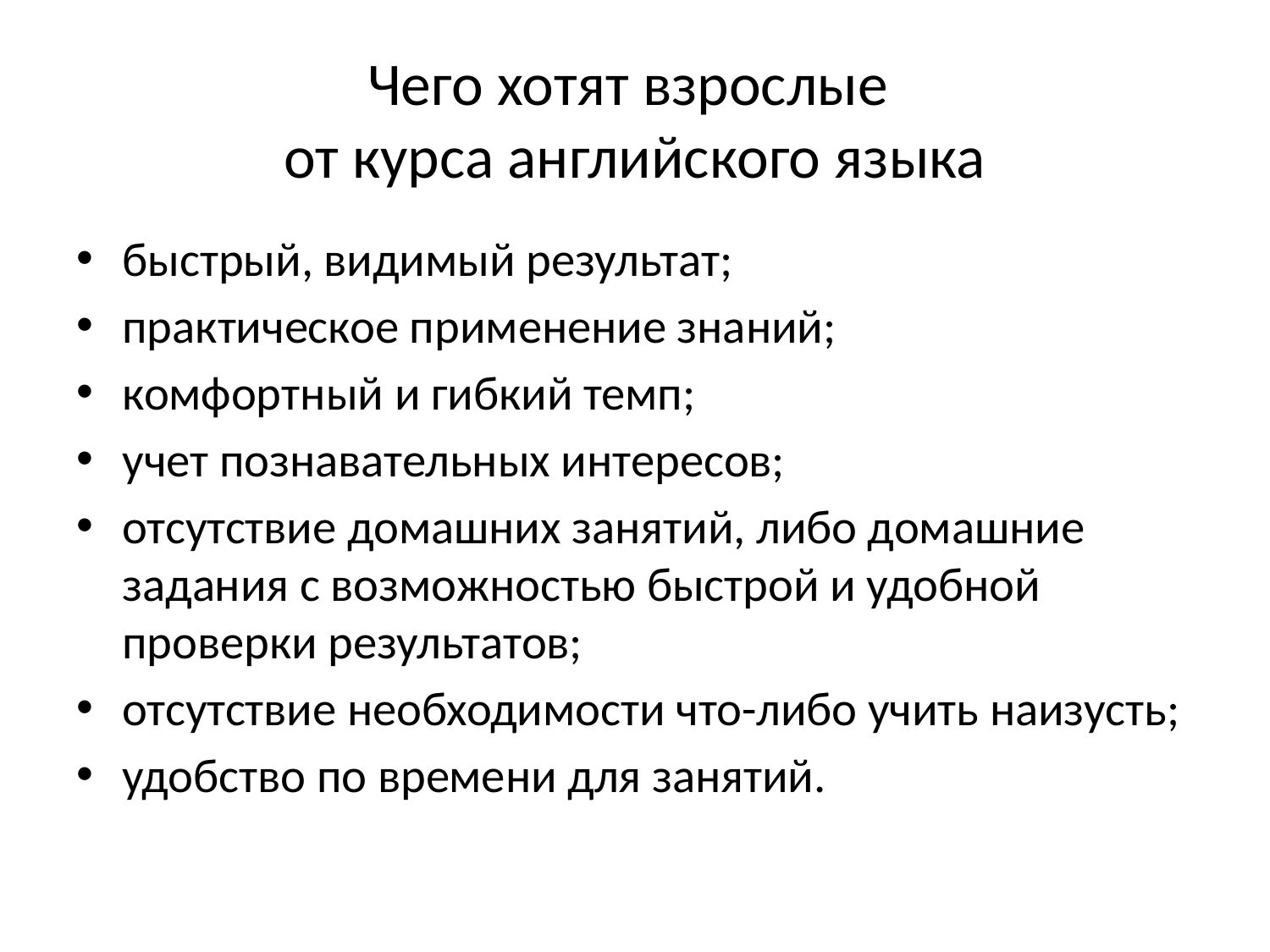

# Чего хотят взрослые от курса английского языка
быстрый, видимый результат;
практическое применение знаний;
комфортный и гибкий темп;
учет познавательных интересов;
отсутствие домашних занятий, либо домашние задания с возможностью быстрой и удобной проверки результатов;
отсутствие необходимости что-либо учить наизусть;
удобство по времени для занятий.